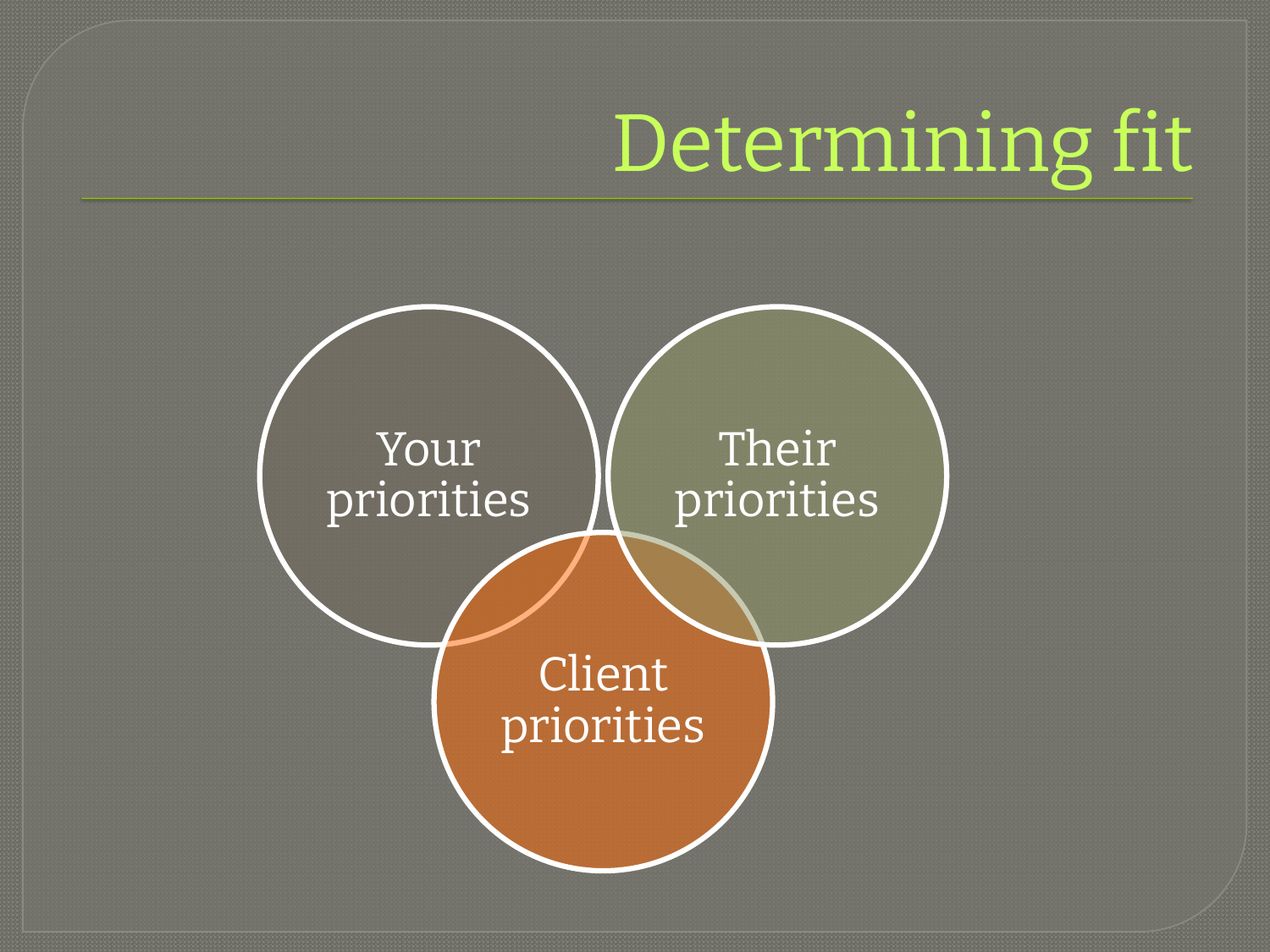

# Determining fit

Your priorities
Client priorities
Their priorities